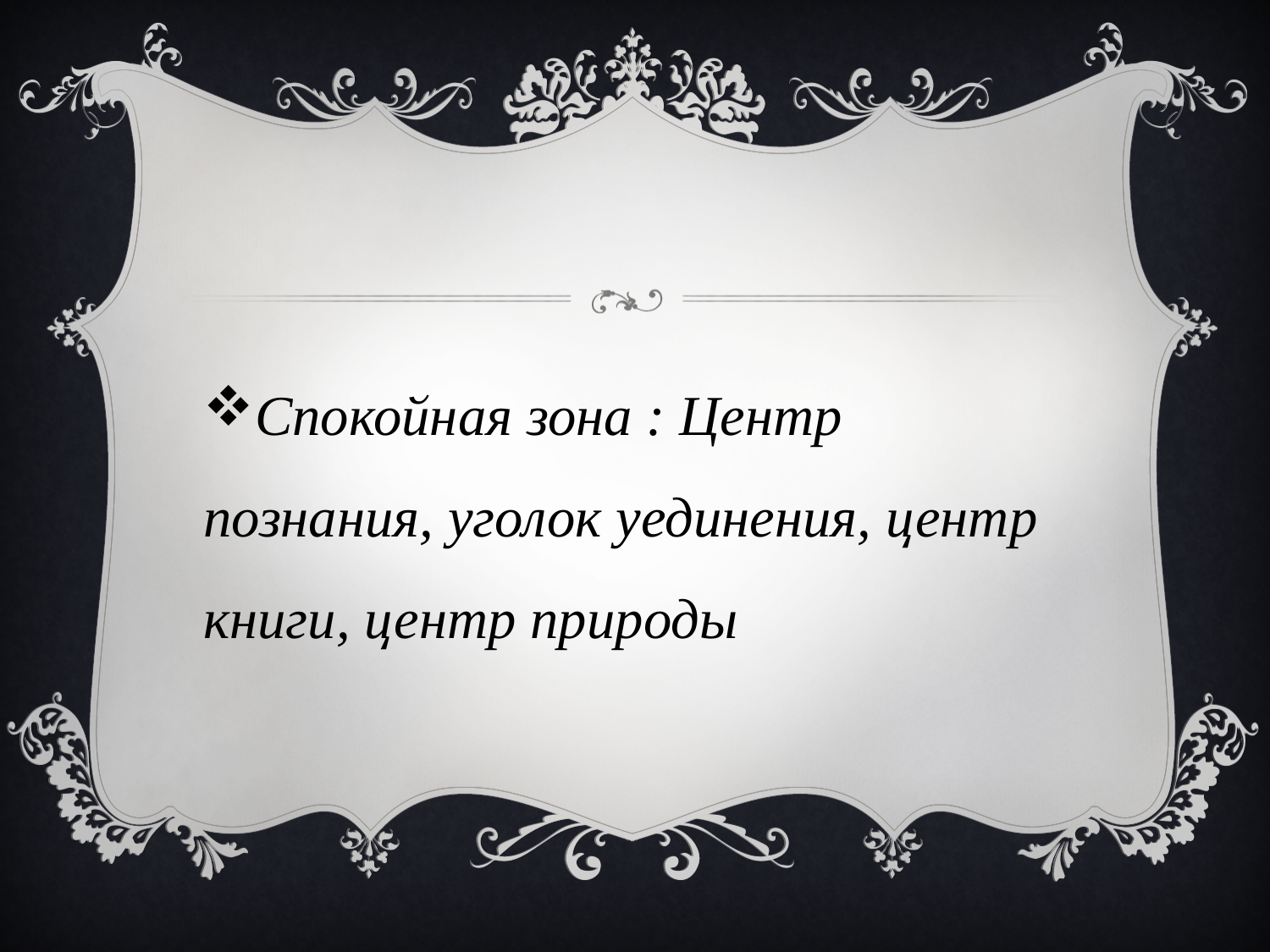

#
Спокойная зона : Центр познания, уголок уединения, центр книги, центр природы